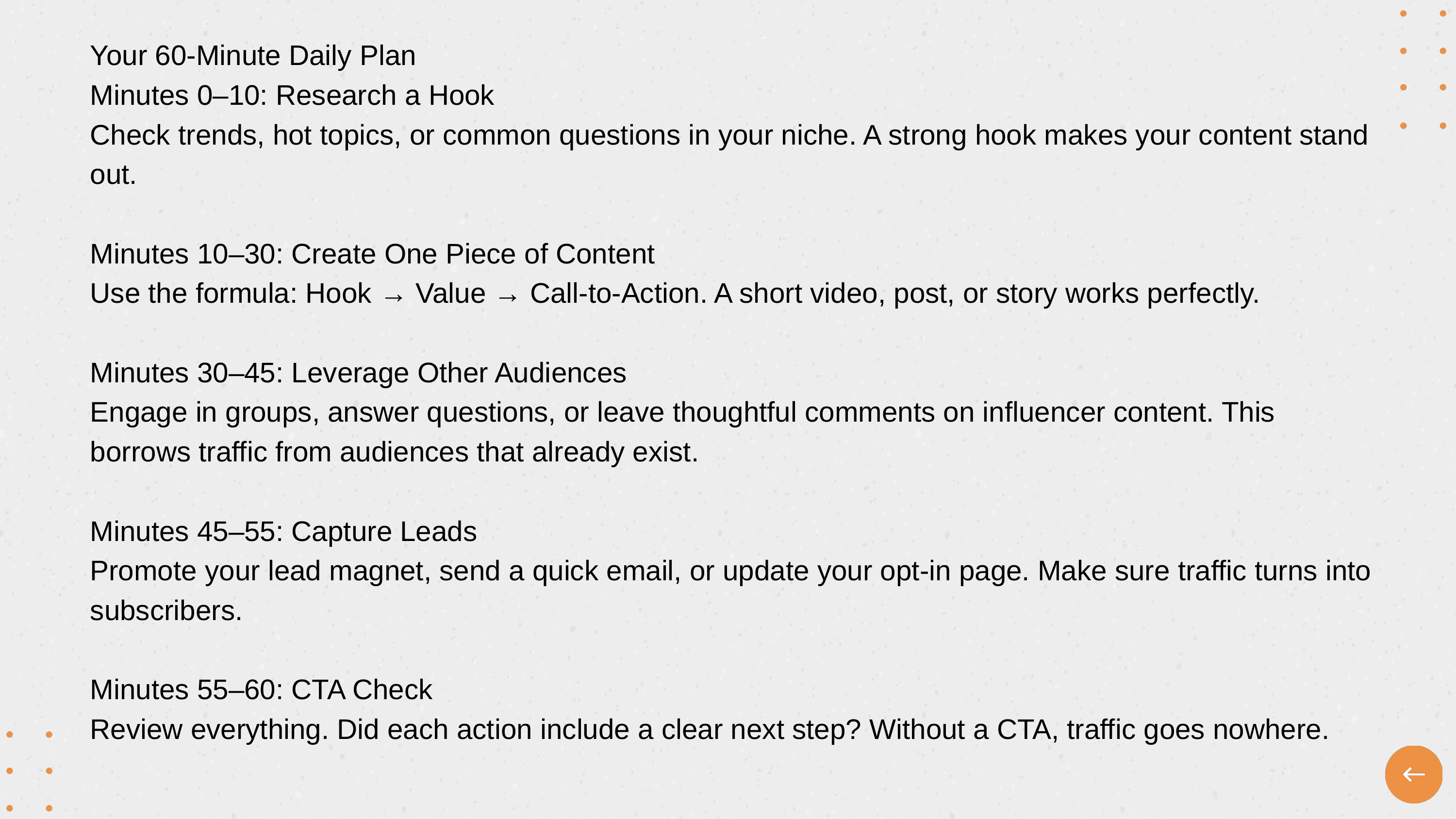

Your 60-Minute Daily Plan
Minutes 0–10: Research a Hook
Check trends, hot topics, or common questions in your niche. A strong hook makes your content stand out.

Minutes 10–30: Create One Piece of Content
Use the formula: Hook → Value → Call-to-Action. A short video, post, or story works perfectly.

Minutes 30–45: Leverage Other Audiences
Engage in groups, answer questions, or leave thoughtful comments on influencer content. This borrows traffic from audiences that already exist.

Minutes 45–55: Capture Leads
Promote your lead magnet, send a quick email, or update your opt-in page. Make sure traffic turns into subscribers.

Minutes 55–60: CTA Check
Review everything. Did each action include a clear next step? Without a CTA, traffic goes nowhere.